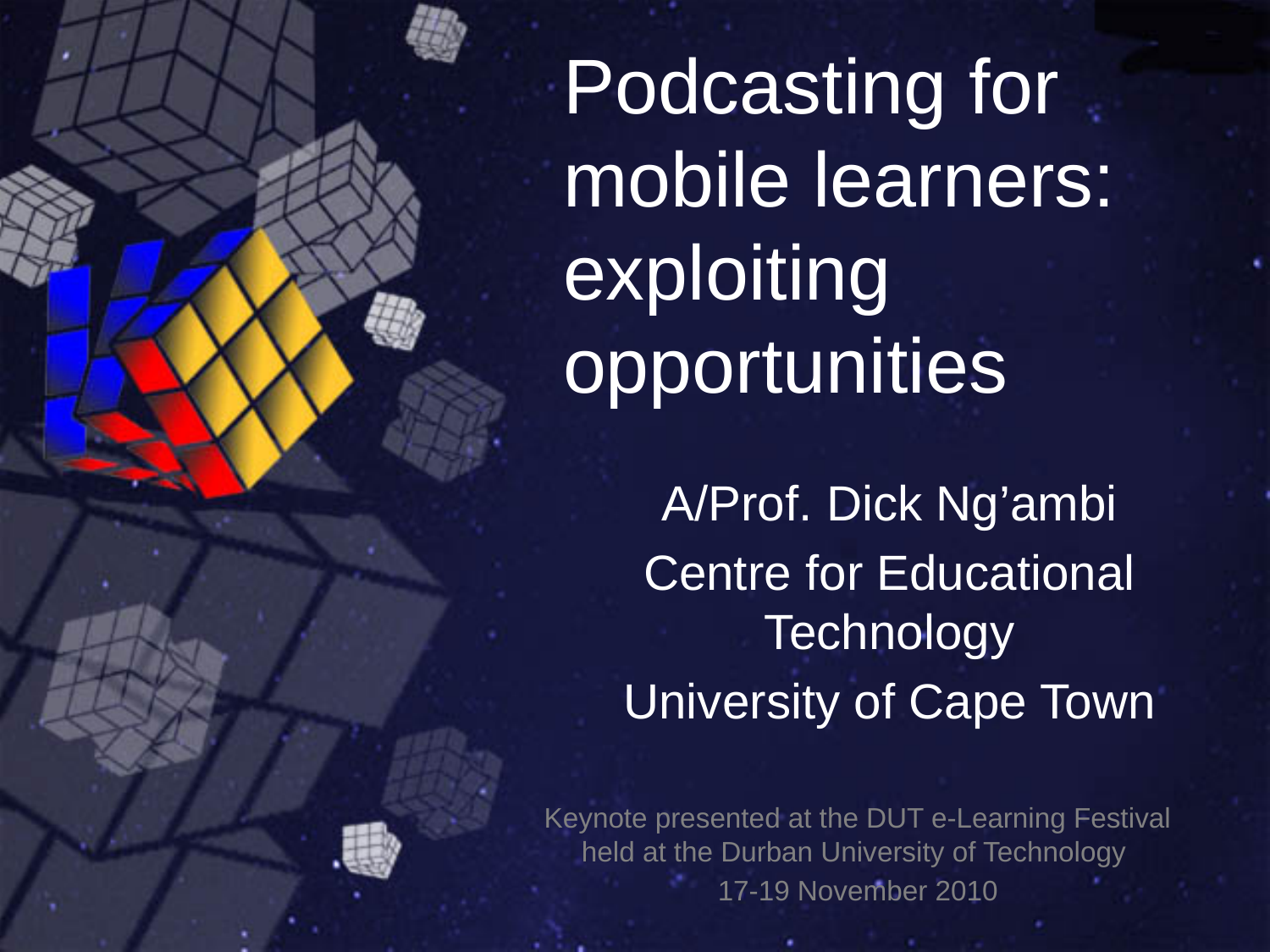

# Podcasting for mobile learners: exploiting opportunities
A/Prof. Dick Ng’ambi
Centre for Educational Technology
University of Cape Town
Keynote presented at the DUT e-Learning Festival held at the Durban University of Technology
17-19 November 2010